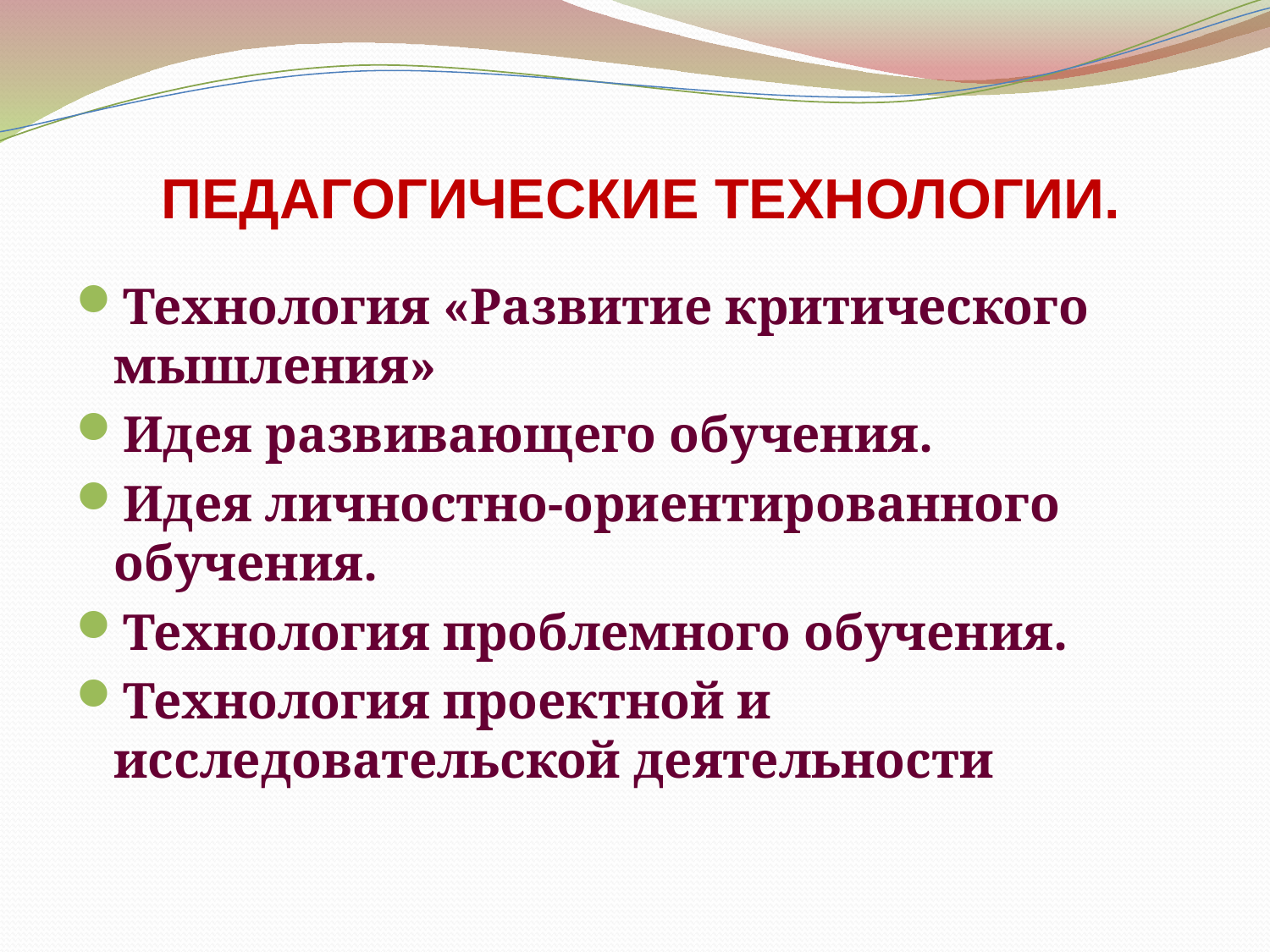

# ПЕДАГОГИЧЕСКИЕ ТЕХНОЛОГИИ.
Технология «Развитие критического мышления»
Идея развивающего обучения.
Идея личностно-ориентированного обучения.
Технология проблемного обучения.
Технология проектной и исследовательской деятельности